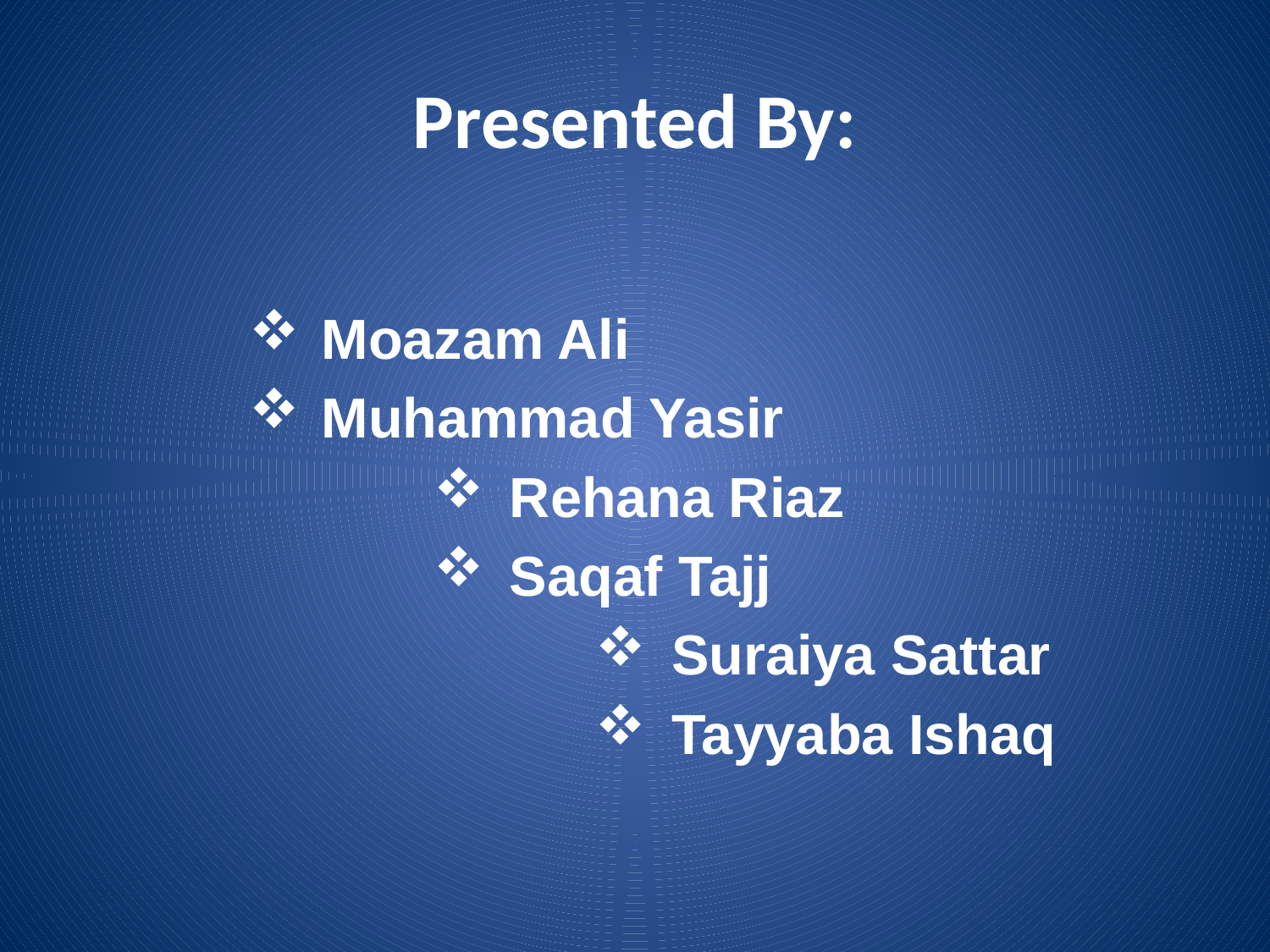

# Presented By:
Moazam Ali
Muhammad Yasir
Rehana Riaz
Saqaf Tajj
Suraiya Sattar
Tayyaba Ishaq